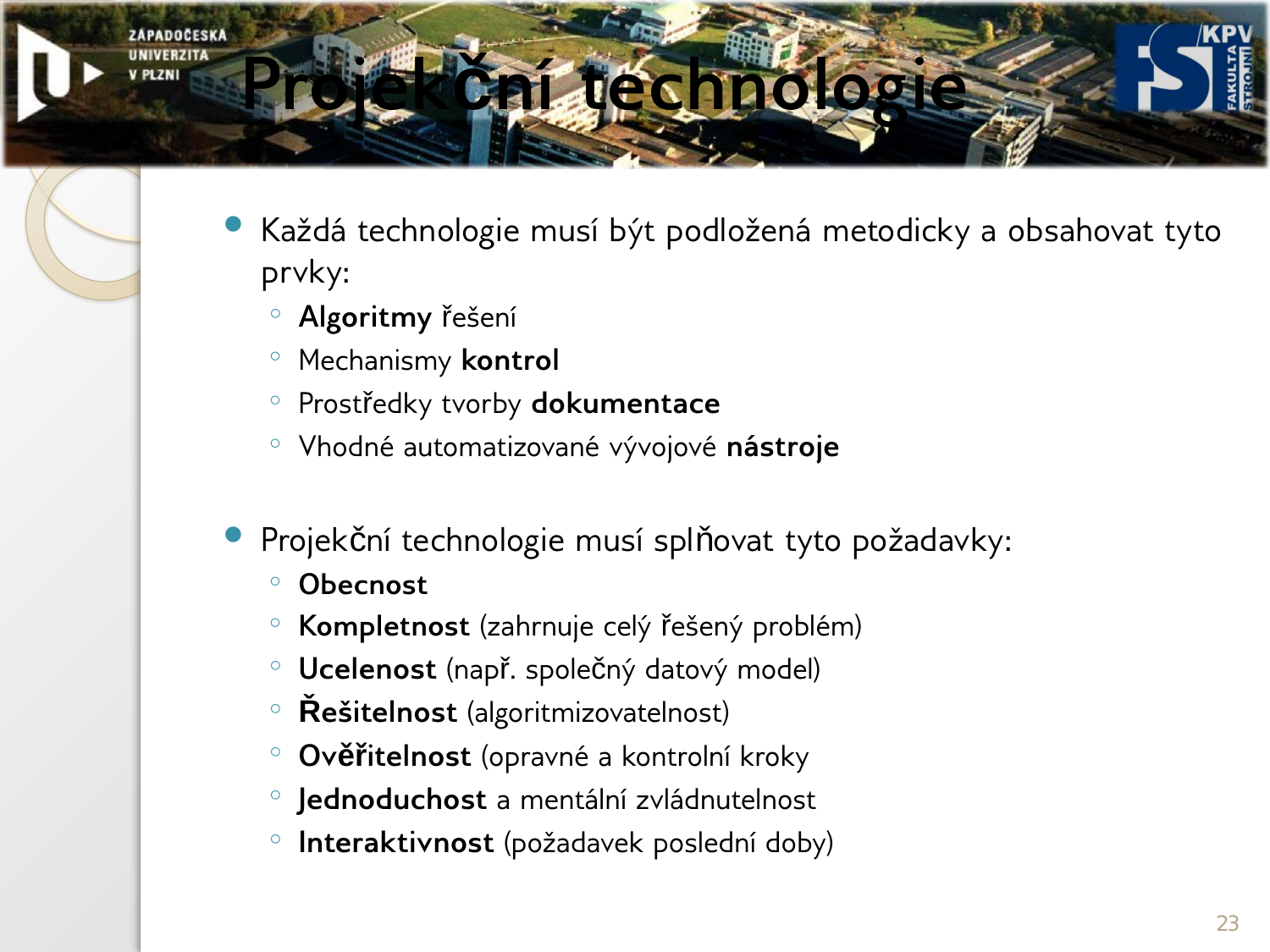

# Projekční technologie
Každá technologie musí být podložená metodicky a obsahovat tyto prvky:
Algoritmy řešení
Mechanismy kontrol
Prostředky tvorby dokumentace
Vhodné automatizované vývojové nástroje

Projekční technologie musí splňovat tyto požadavky:
Obecnost
Kompletnost (zahrnuje celý řešený problém)
Ucelenost (např. společný datový model)
Řešitelnost (algoritmizovatelnost)
Ověřitelnost (opravné a kontrolní kroky
Jednoduchost a mentální zvládnutelnost
Interaktivnost (požadavek poslední doby)

23